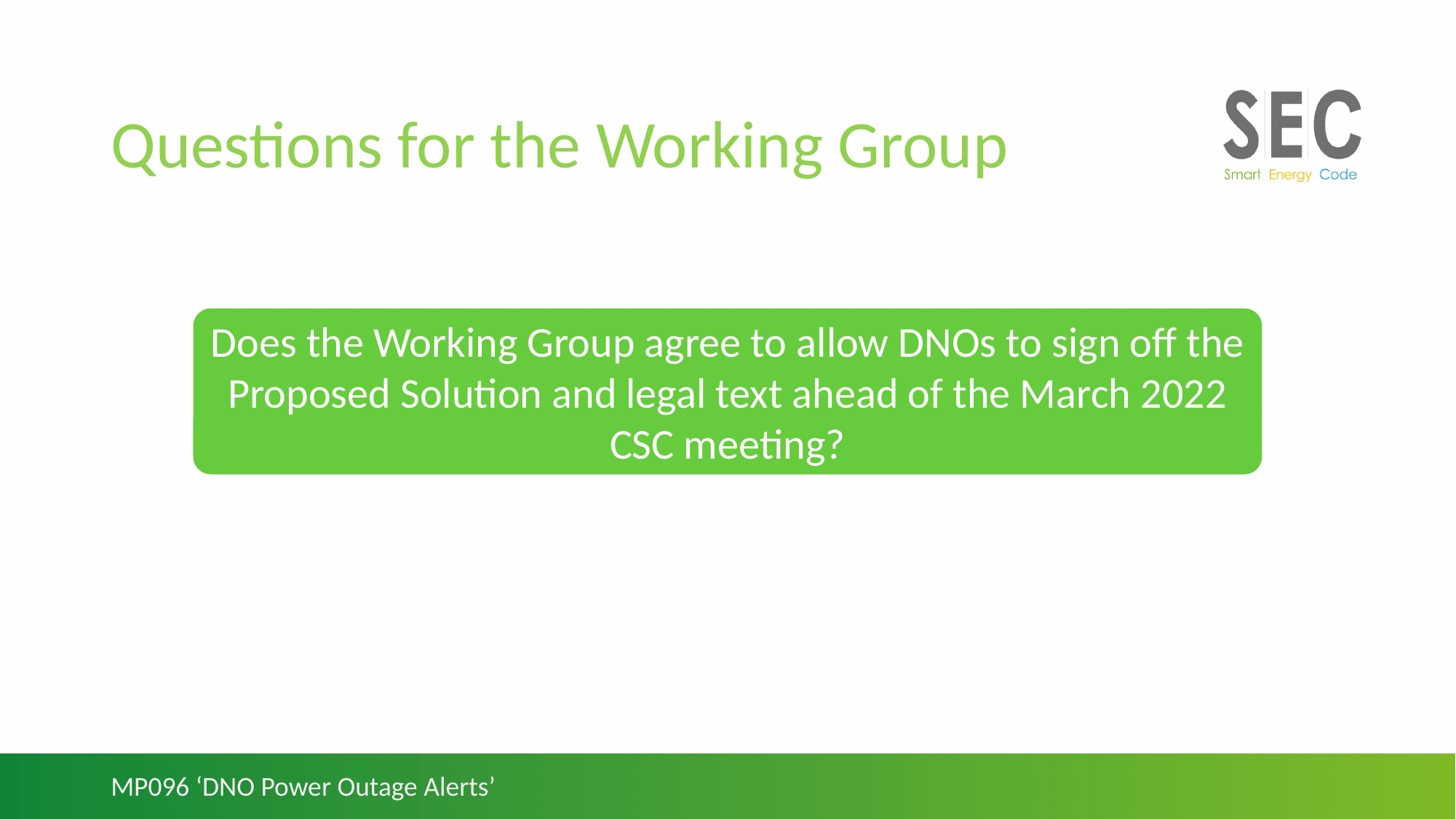

# Questions for the Working Group
Does the Working Group agree to allow DNOs to sign off the Proposed Solution and legal text ahead of the March 2022 CSC meeting?
MP096 ‘DNO Power Outage Alerts’